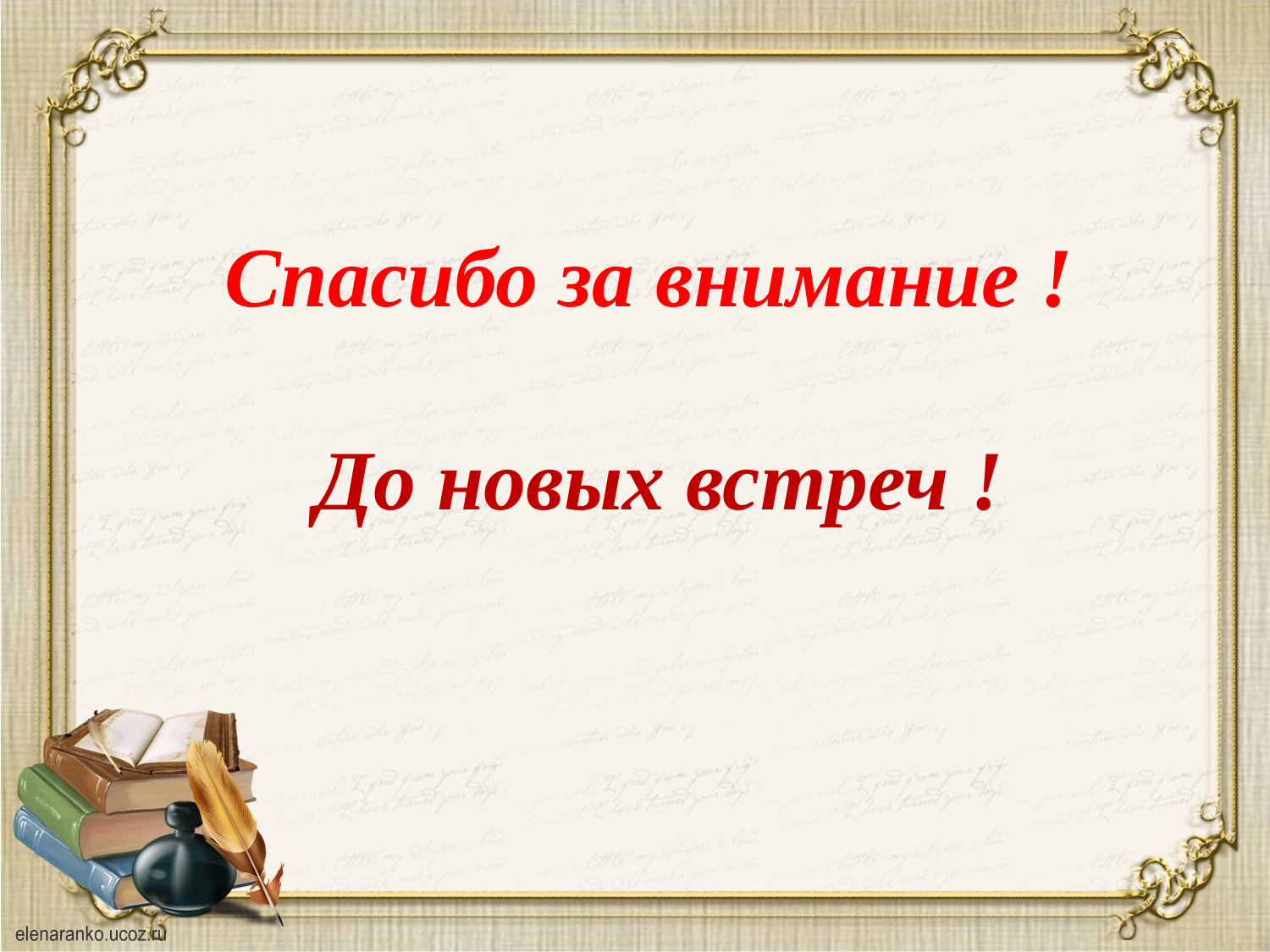

Спасибо за внимание !

До новых встреч !